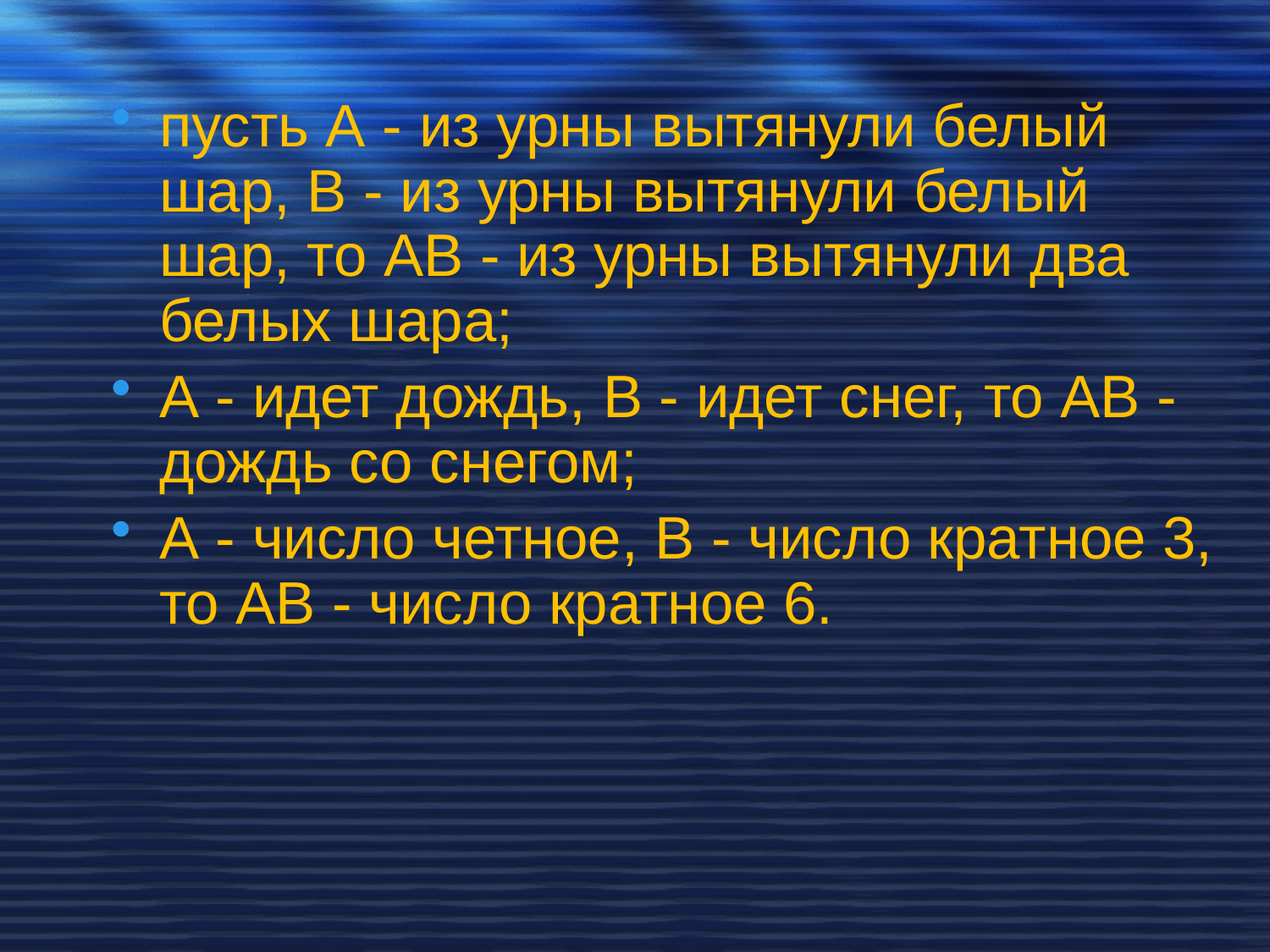

пусть А - из урны вытянули белый шар, В - из урны вытянули белый шар, то АВ - из урны вытянули два белых шара;
А - идет дождь, В - идет снег, то АВ - дождь со снегом;
А - число четное, В - число кратное 3, то АВ - число кратное 6.